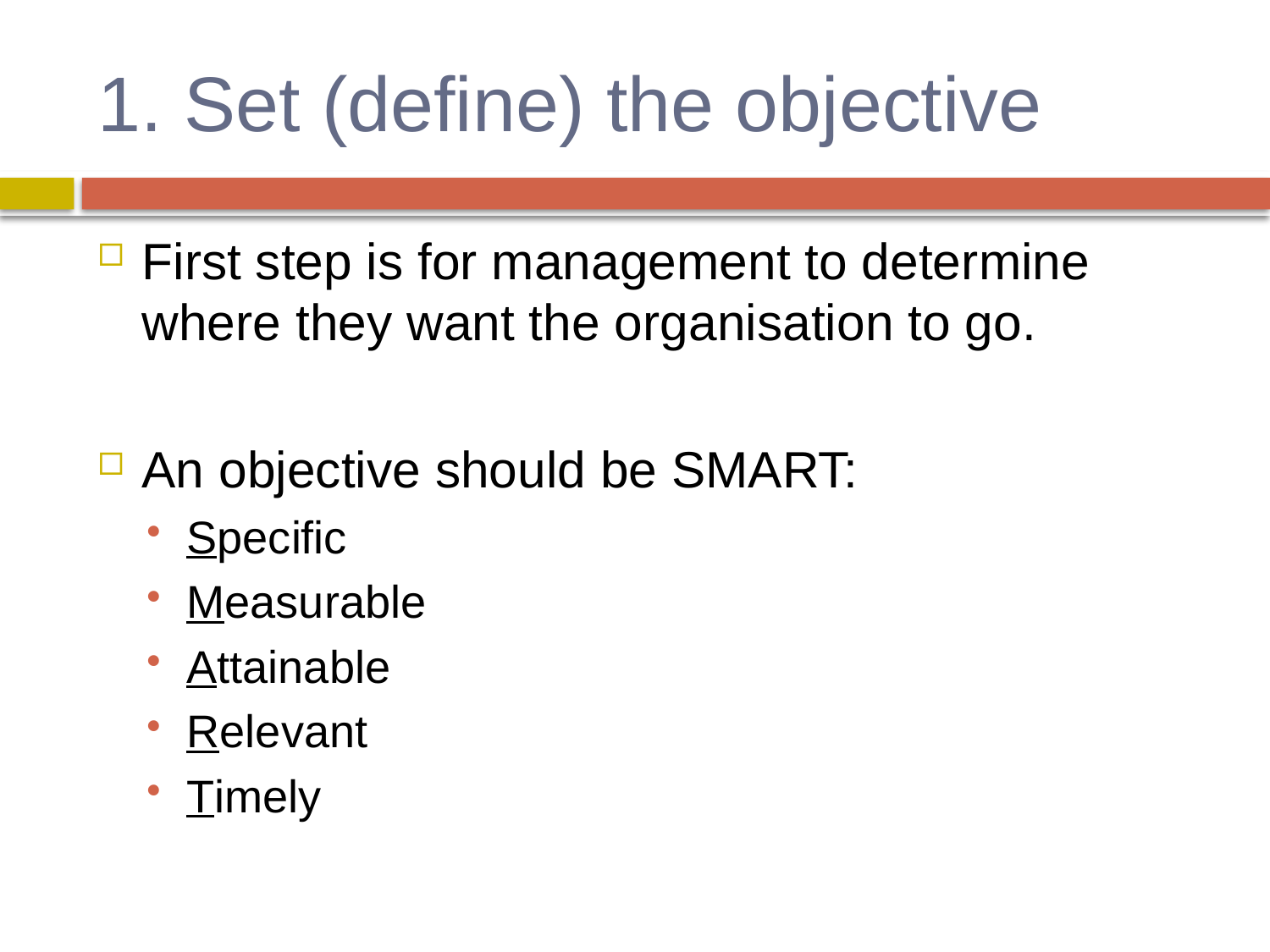

# 1. Set (define) the objective
First step is for management to determine where they want the organisation to go.

An objective should be SMART:
Specific
Measurable
Attainable
Relevant
Timely